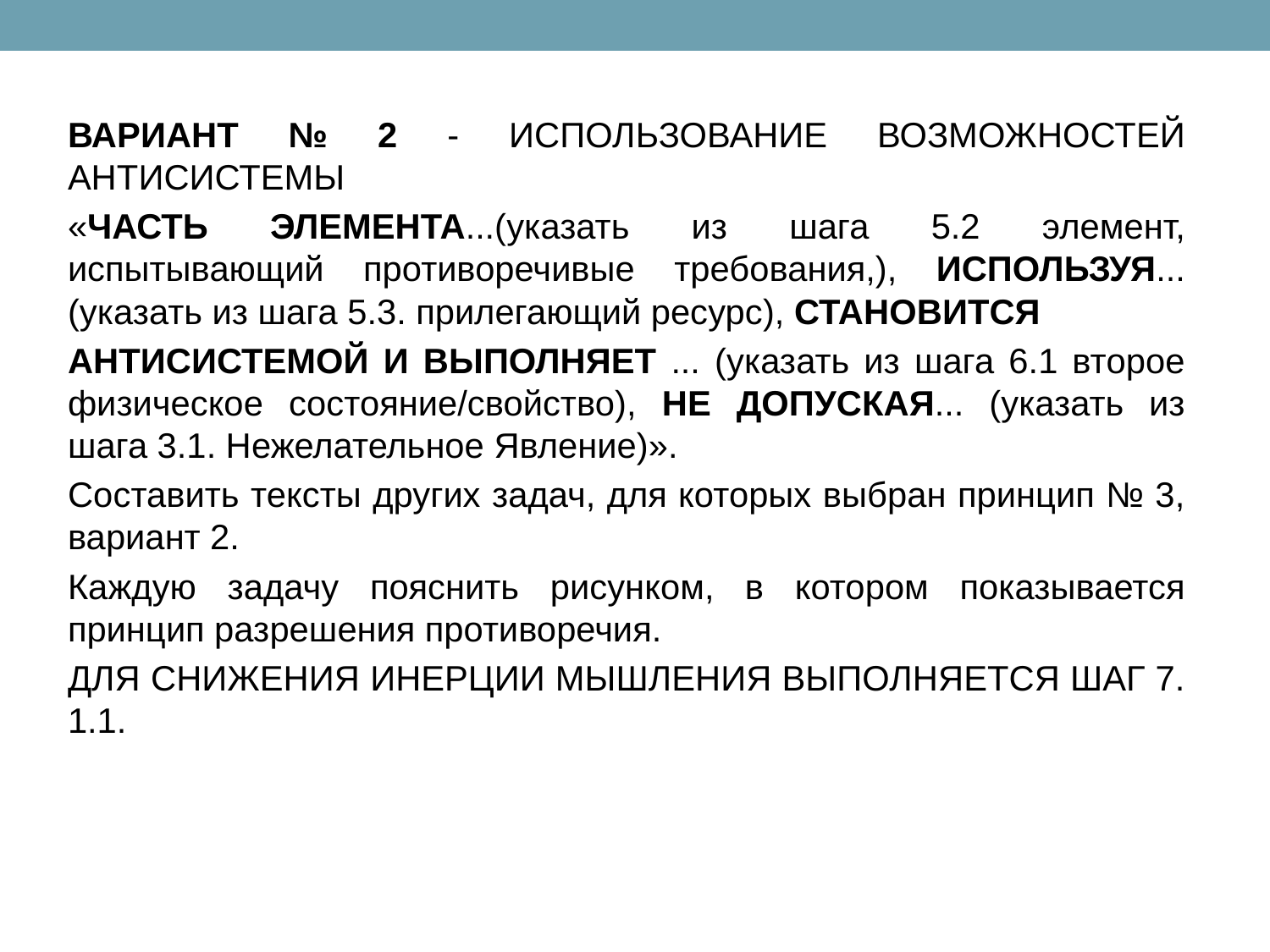

ВАРИАНТ № 2 - ИСПОЛЬЗОВАНИЕ ВОЗМОЖНОСТЕЙ АНТИСИСТЕМЫ
«ЧАСТЬ ЭЛЕМЕНТА...(указать из шага 5.2 элемент, испытывающий противоречивые требования,), ИСПОЛЬЗУЯ... (указать из шага 5.3. прилегающий ресурс), СТАНОВИТСЯ
АНТИСИСТЕМОЙ И ВЫПОЛНЯЕТ ... (указать из шага 6.1 второе физическое состояние/свойство), НЕ ДОПУСКАЯ... (указать из шага 3.1. Нежелательное Явление)».
Составить тексты других задач, для которых выбран принцип № 3, вариант 2.
Каждую задачу пояснить рисунком, в котором показывается принцип разрешения противоречия.
ДЛЯ СНИЖЕНИЯ ИНЕРЦИИ МЫШЛЕНИЯ ВЫПОЛНЯЕТСЯ ШАГ 7. 1.1.